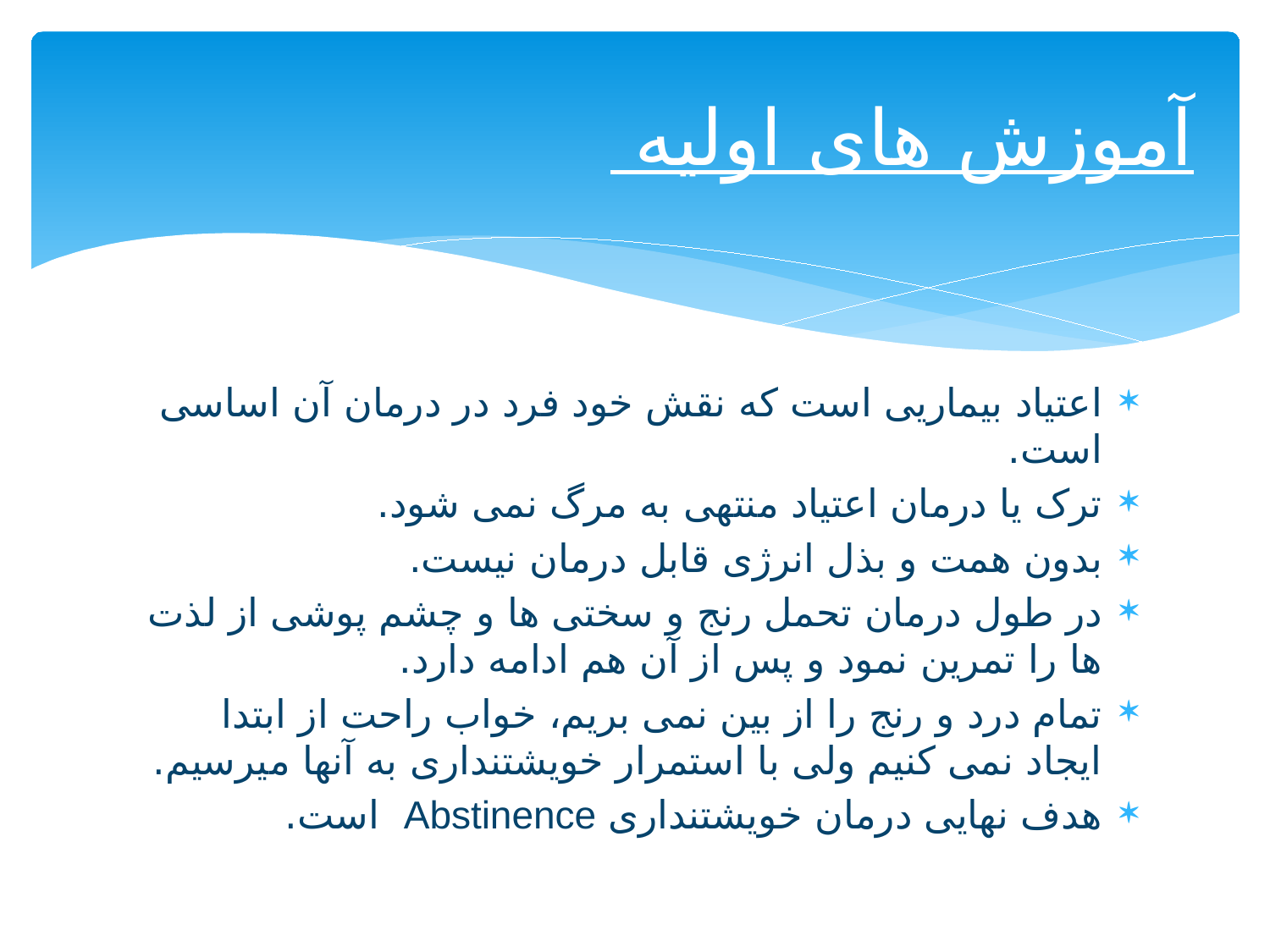

# آموزش های اولیه
اعتیاد بیماریی است که نقش خود فرد در درمان آن اساسی است.
ترک یا درمان اعتیاد منتهی به مرگ نمی شود.
بدون همت و بذل انرژی قابل درمان نیست.
در طول درمان تحمل رنج و سختی ها و چشم پوشی از لذت ها را تمرین نمود و پس از آن هم ادامه دارد.
تمام درد و رنج را از بین نمی بریم، خواب راحت از ابتدا ایجاد نمی کنیم ولی با استمرار خویشتنداری به آنها میرسیم.
هدف نهایی درمان خویشتنداری Abstinence  است.